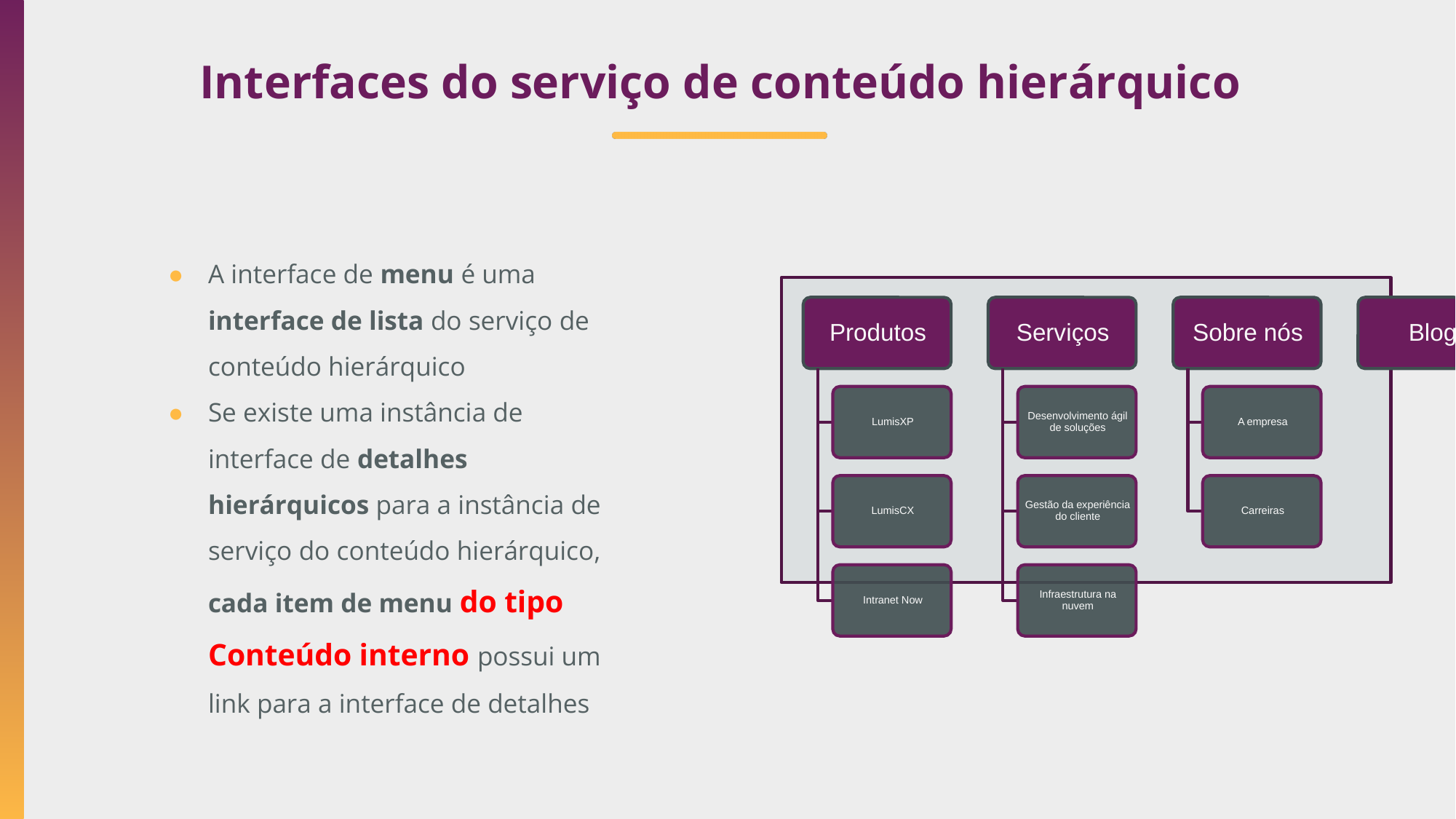

# Interfaces do serviço de conteúdo hierárquico
A interface de menu é uma interface de lista do serviço de conteúdo hierárquico
Se existe uma instância de interface de detalhes hierárquicos para a instância de serviço do conteúdo hierárquico, cada item de menu do tipo Conteúdo interno possui um link para a interface de detalhes

Produtos
LumisXP
LumisCX
Intranet Now
Serviços
Desenvolvimento ágil de soluções
Gestão da experiência do cliente
Infraestrutura na nuvem
Sobre nós
A empresa
Carreiras
Blog